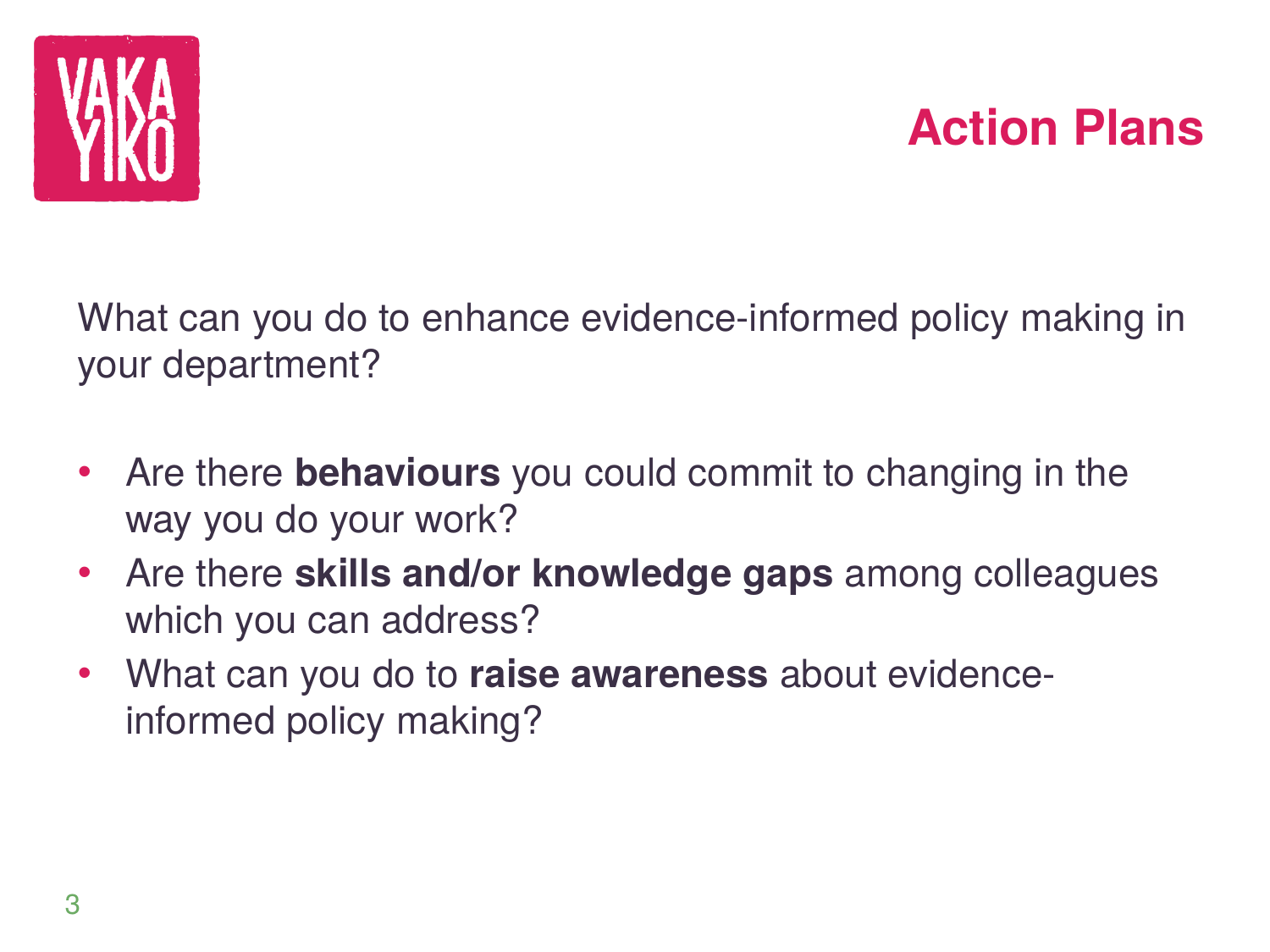

# Action Plans
What can you do to enhance evidence-informed policy making in your department?

Are there behaviours you could commit to changing in the way you do your work?
Are there skills and/or knowledge gaps among colleagues which you can address?
What can you do to raise awareness about evidence-informed policy making?
3